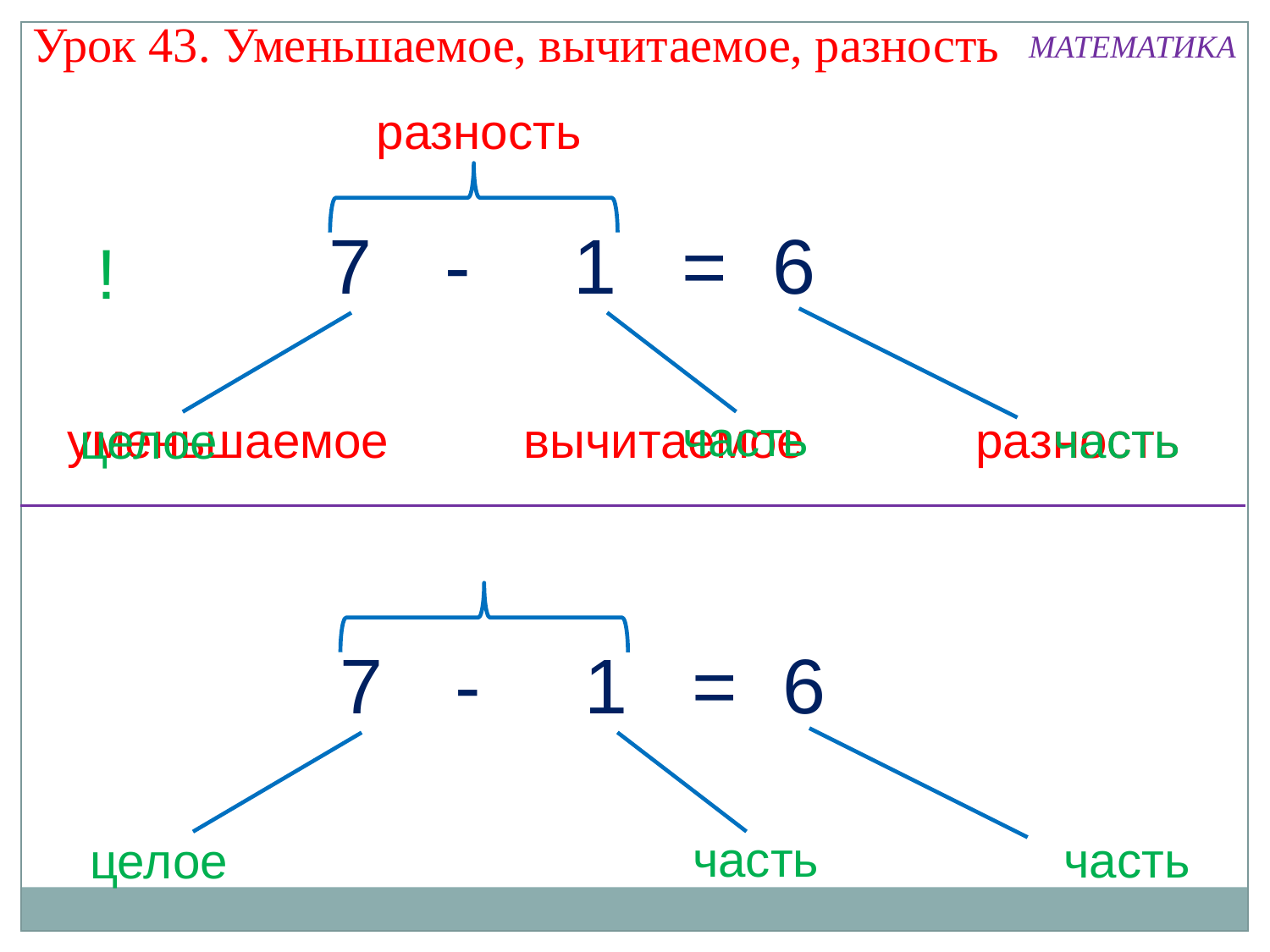

Урок 43. Уменьшаемое, вычитаемое, разность
МАТЕМАТИКА

разность
7
-
1
=
6
!
часть
уменьшаемое
вычитаемое
 разность
часть
целое

7
-
1
=
6
часть
часть
целое